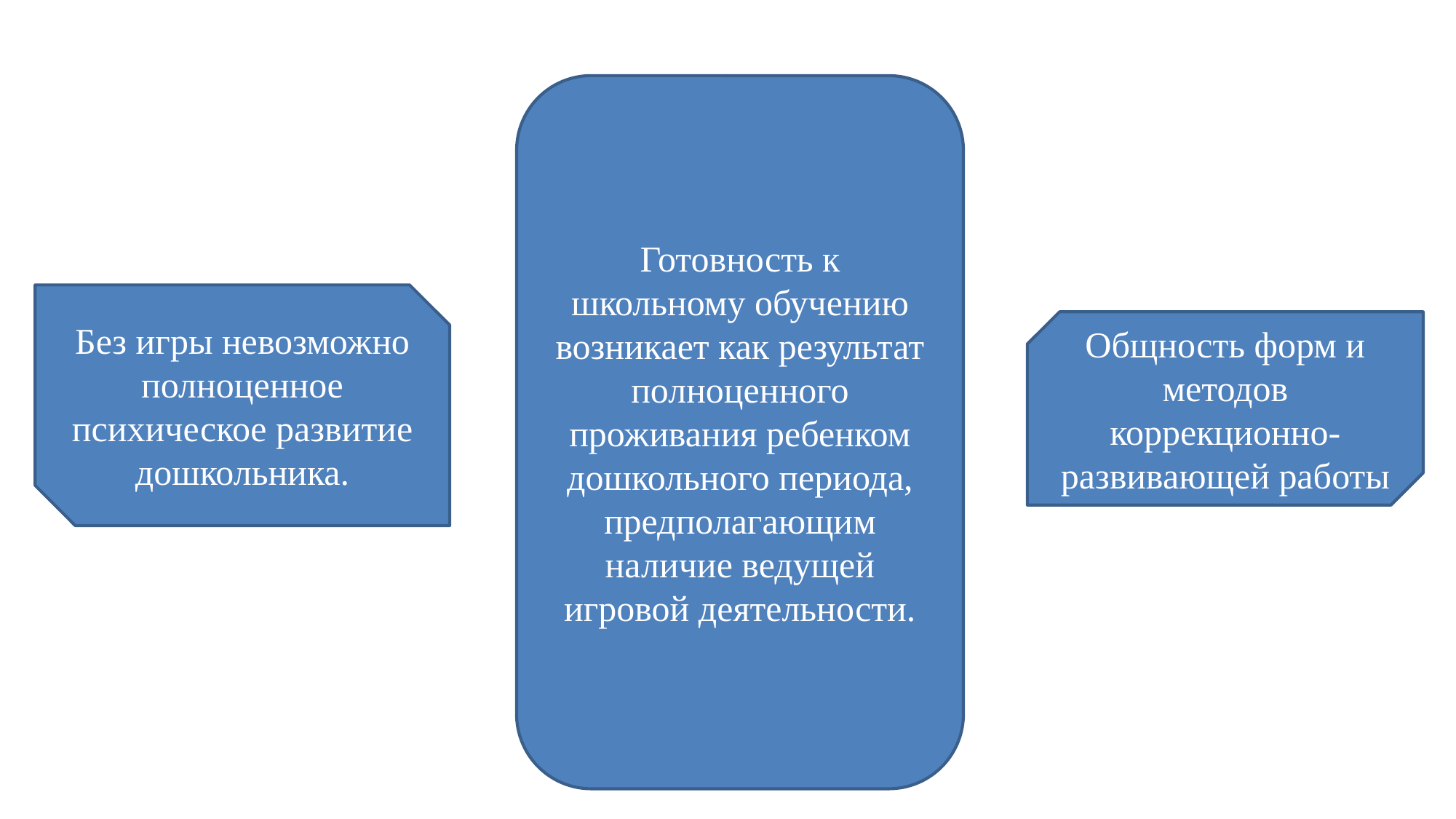

Готовность к школьному обучению возникает как результат полноценного проживания ребенком дошкольного периода, предполагающим наличие ведущей игровой деятельности.
Без игры невозможно полноценное психическое развитие дошкольника.
Общность форм и методов коррекционно-развивающей работы